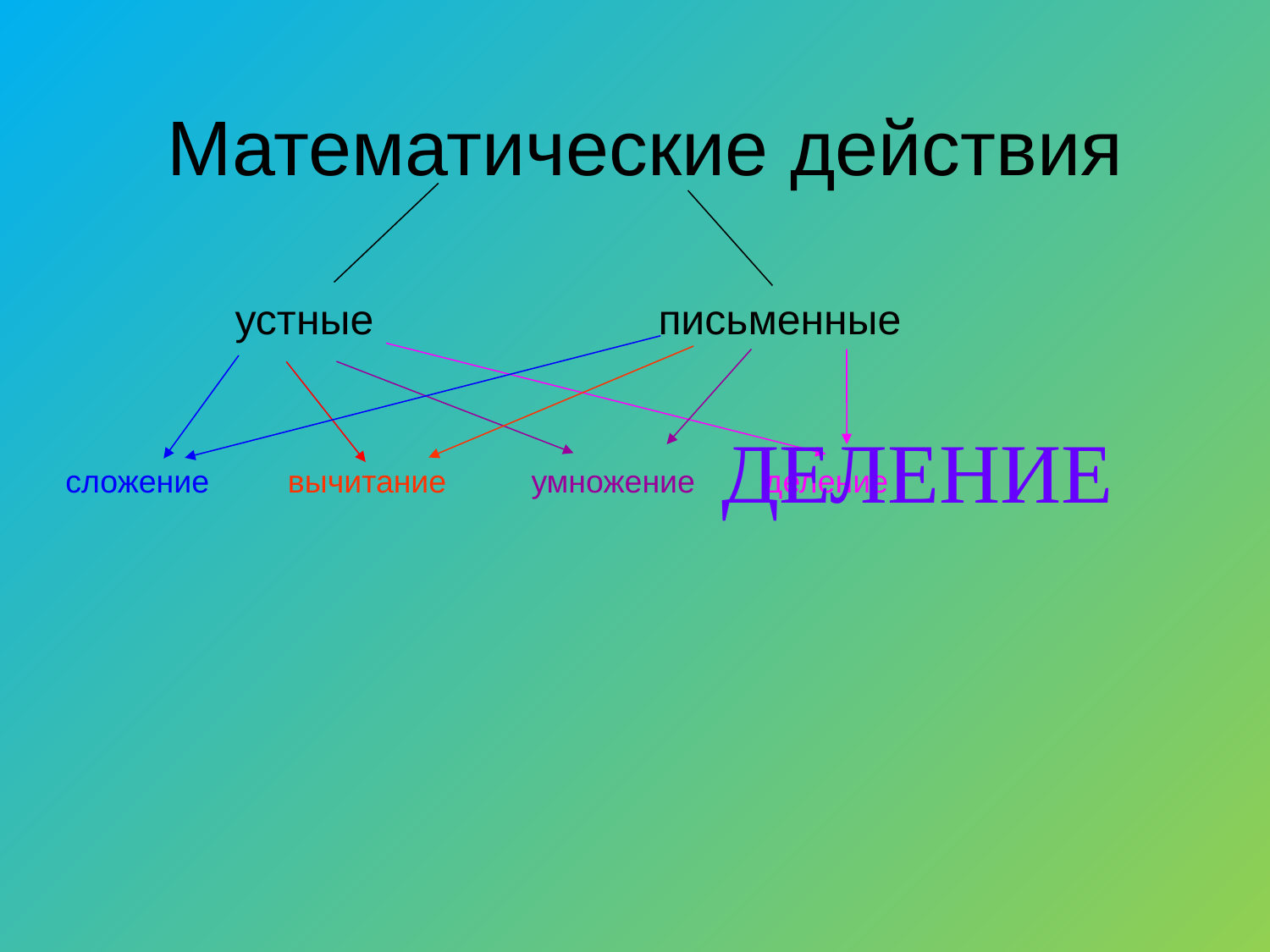

# Математические действия

устные
письменные

ДЕЛЕНИЕ
сложение
вычитание
умножение
деление